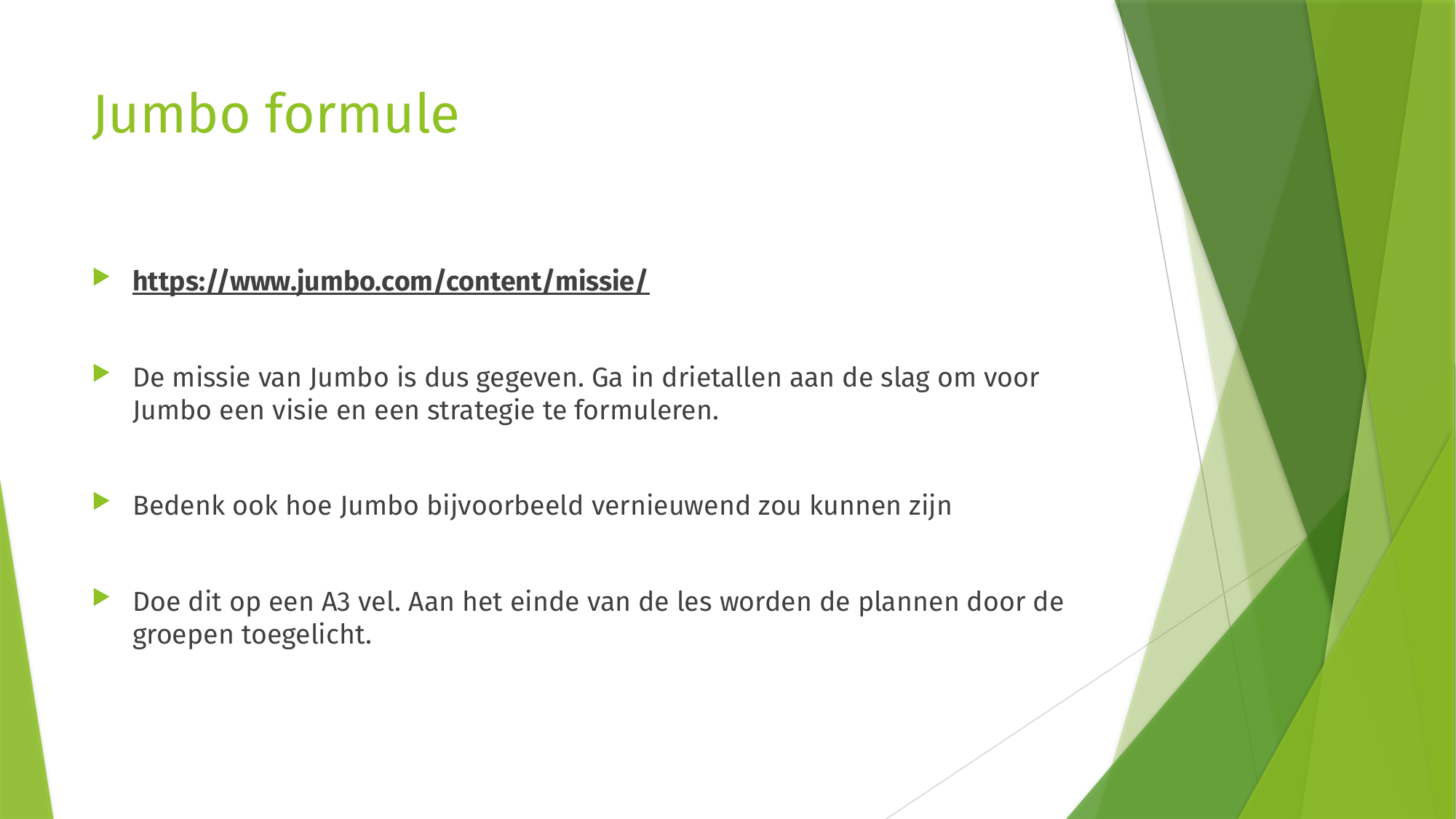

# Jumbo formule
https://www.jumbo.com/content/missie/

De missie van Jumbo is dus gegeven. Ga in drietallen aan de slag om voor Jumbo een visie en een strategie te formuleren.

Bedenk ook hoe Jumbo bijvoorbeeld vernieuwend zou kunnen zijn

Doe dit op een A3 vel. Aan het einde van de les worden de plannen door de groepen toegelicht.